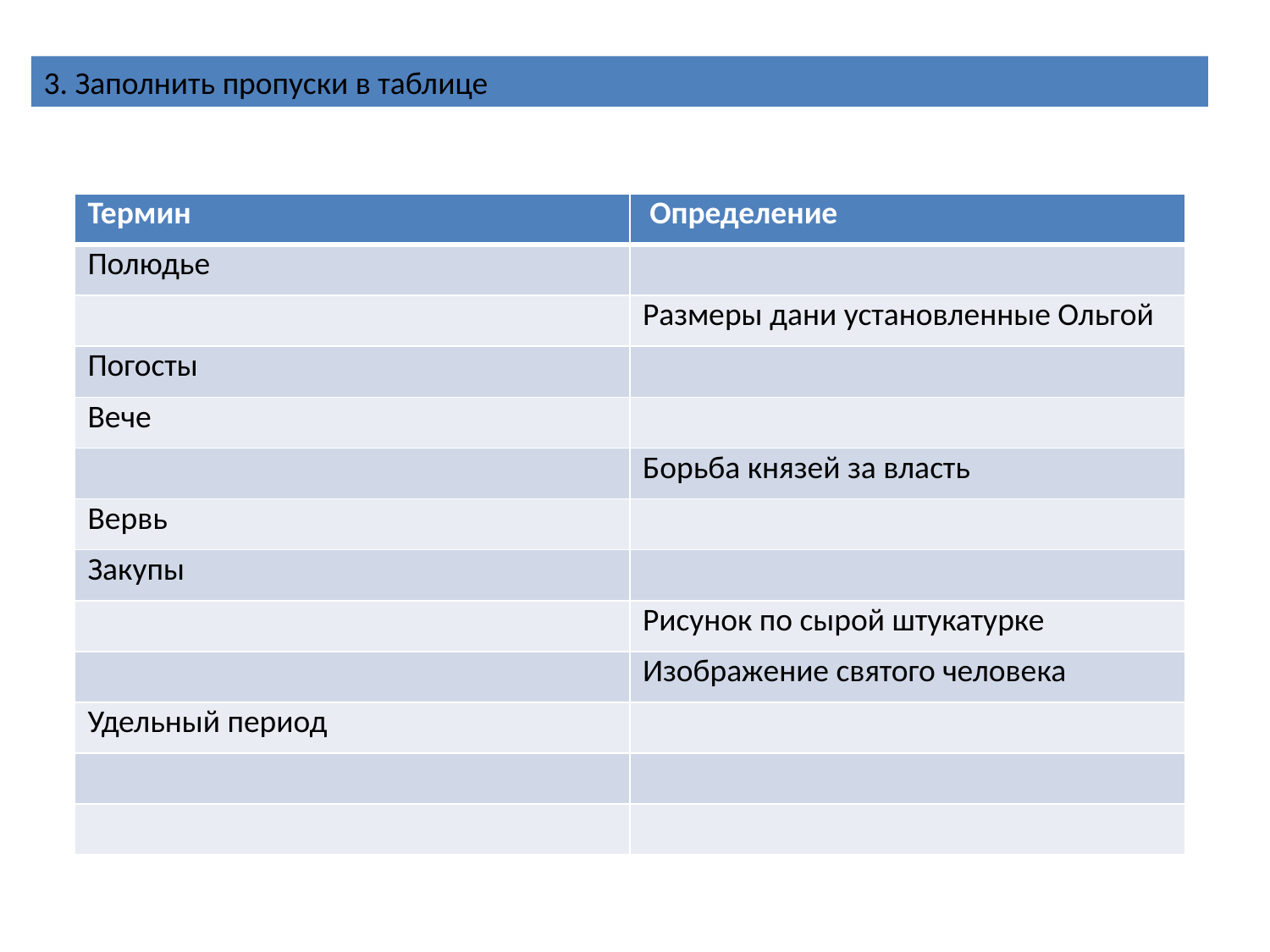

3. Заполнить пропуски в таблице
| Термин | Определение |
| --- | --- |
| Полюдье |  |
|  | Размеры дани установленные Ольгой |
| Погосты |  |
| Вече |  |
|  | Борьба князей за власть |
| Вервь |  |
| Закупы |  |
|  | Рисунок по сырой штукатурке |
|  | Изображение святого человека |
| Удельный период |  |
|  |  |
|  |  |